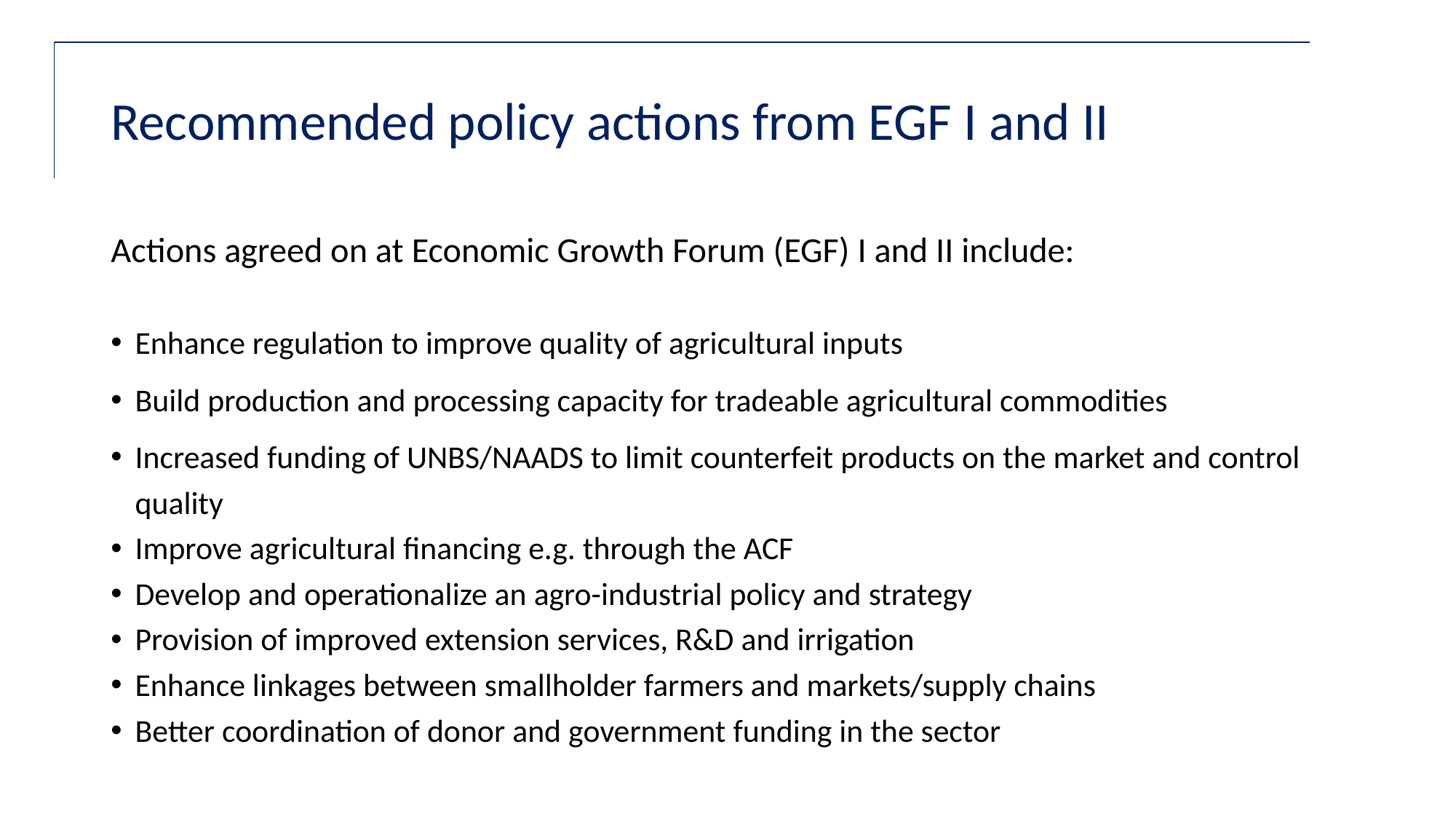

# Recommended policy actions from EGF I and II
Actions agreed on at Economic Growth Forum (EGF) I and II include:

Enhance regulation to improve quality of agricultural inputs
Build production and processing capacity for tradeable agricultural commodities
Increased funding of UNBS/NAADS to limit counterfeit products on the market and control quality
Improve agricultural financing e.g. through the ACF
Develop and operationalize an agro-industrial policy and strategy
Provision of improved extension services, R&D and irrigation
Enhance linkages between smallholder farmers and markets/supply chains
Better coordination of donor and government funding in the sector